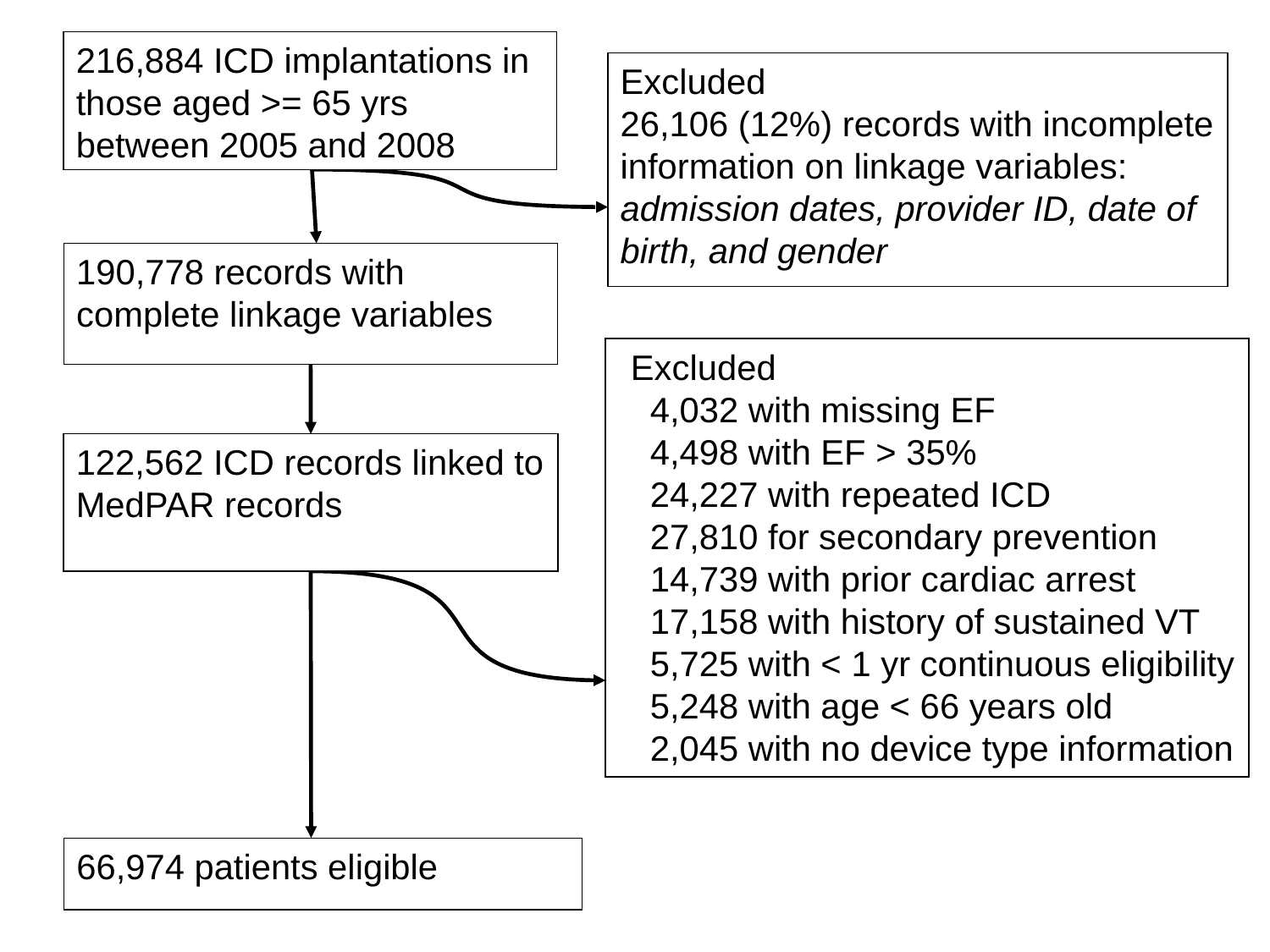

216,884 ICD implantations in those aged >= 65 yrs  between 2005 and 2008

Excluded
26,106 (12%) records with incomplete information on linkage variables: admission dates, provider ID, date of birth, and gender

190,778 records with complete linkage variables

Excluded
  4,032 with missing EF
  4,498 with EF > 35%
  24,227 with repeated ICD
  27,810 for secondary prevention
  14,739 with prior cardiac arrest
  17,158 with history of sustained VT
  5,725 with < 1 yr continuous eligibility
  5,248 with age < 66 years old
  2,045 with no device type information

122,562 ICD records linked to MedPAR records

66,974 patients eligible